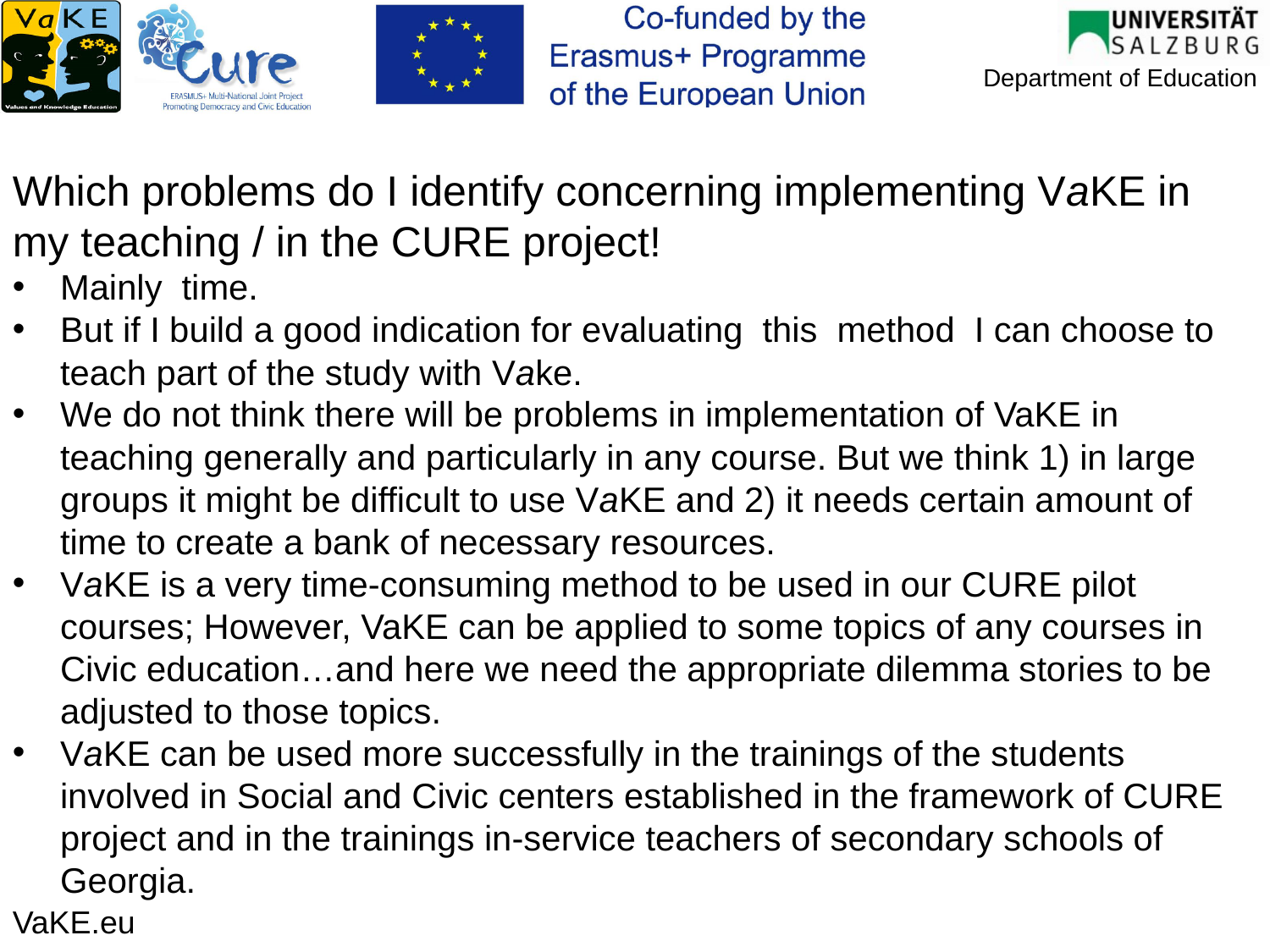

Which problems do I identify concerning implementing VaKE in my teaching / in the CURE project!
Mainly  time.
But if I build a good indication for evaluating  this  method  I can choose to  teach part of the study with Vake.
We do not think there will be problems in implementation of VaKE in teaching generally and particularly in any course. But we think 1) in large groups it might be difficult to use VaKE and 2) it needs certain amount of time to create a bank of necessary resources.
VaKE is a very time-consuming method to be used in our CURE pilot courses; However, VaKE can be applied to some topics of any courses in Civic education…and here we need the appropriate dilemma stories to be adjusted to those topics.
VaKE can be used more successfully in the trainings of the students involved in Social and Civic centers established in the framework of CURE project and in the trainings in-service teachers of secondary schools of Georgia.